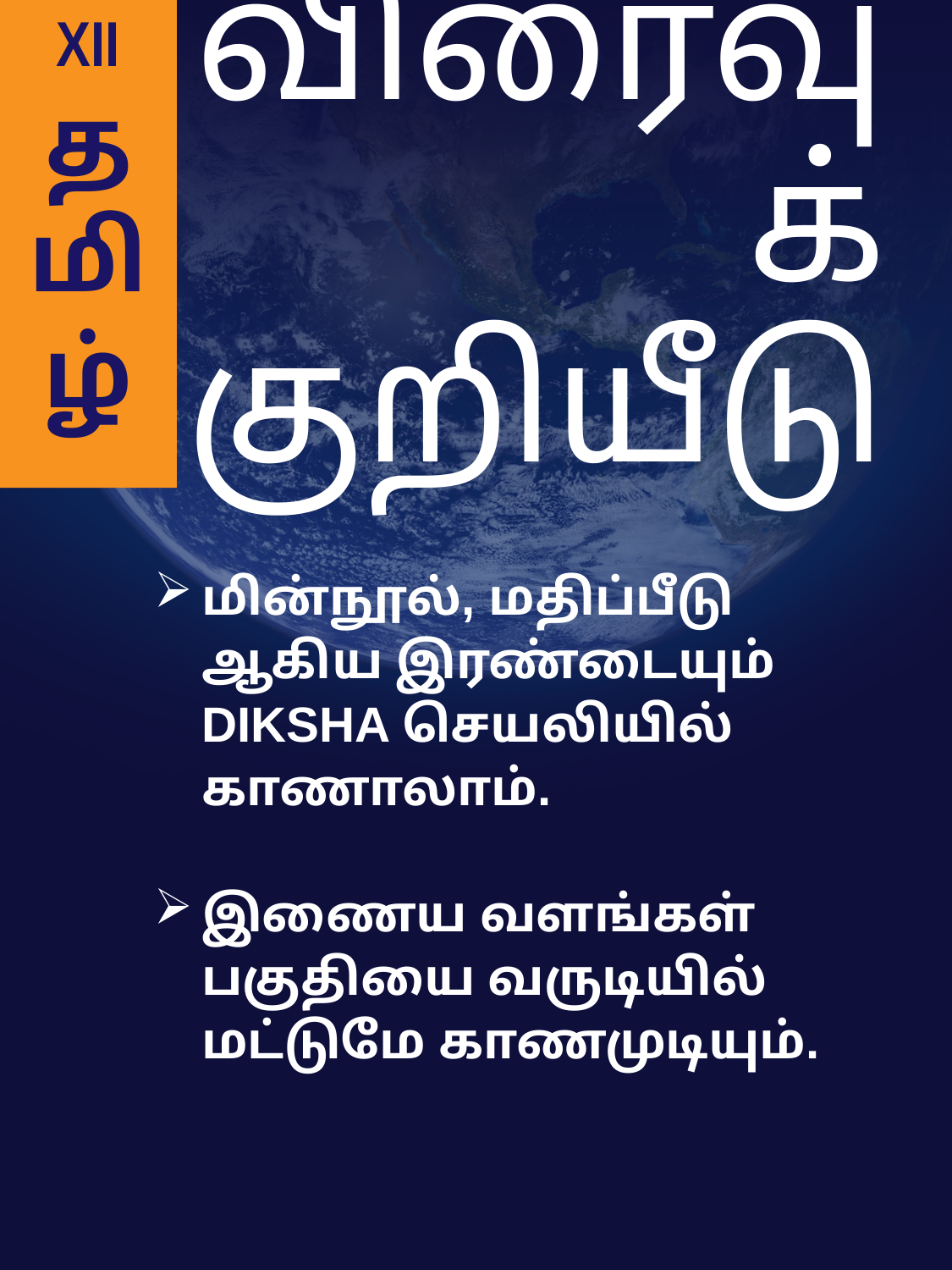

XII
த
மி
ழ்

# விரைவுக் குறியீடு
மின்நூல், மதிப்பீடு ஆகிய இரண்டையும் DIKSHA செயலியில் காணாலாம்.

இணைய வளங்கள் பகுதியை வருடியில் மட்டுமே காணமுடியும்.